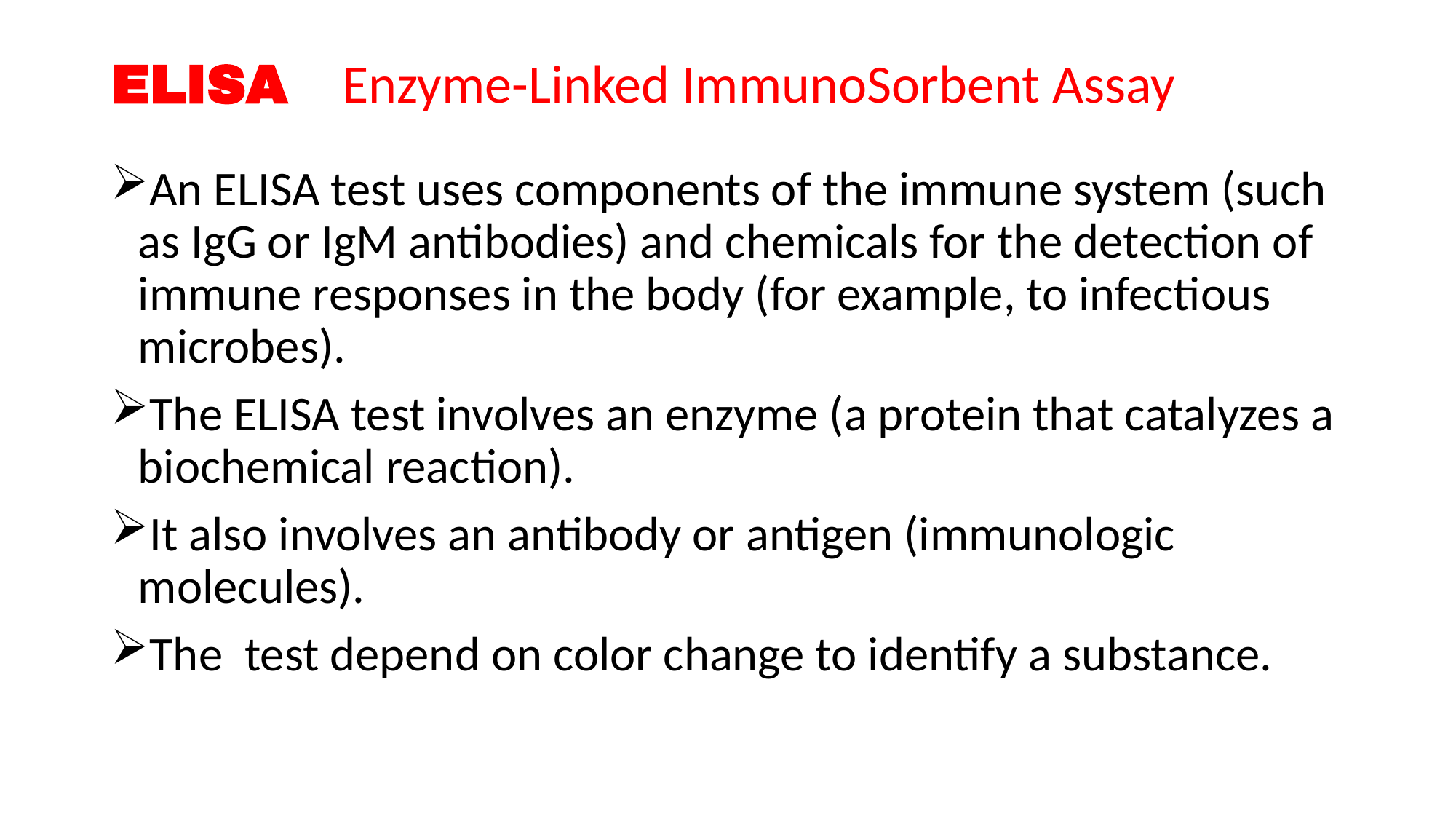

# ELISA   Enzyme-Linked ImmunoSorbent Assay
An ELISA test uses components of the immune system (such as IgG or IgM antibodies) and chemicals for the detection of immune responses in the body (for example, to infectious microbes).
The ELISA test involves an enzyme (a protein that catalyzes a biochemical reaction).
It also involves an antibody or antigen (immunologic molecules).
The  test depend on color change to identify a substance.